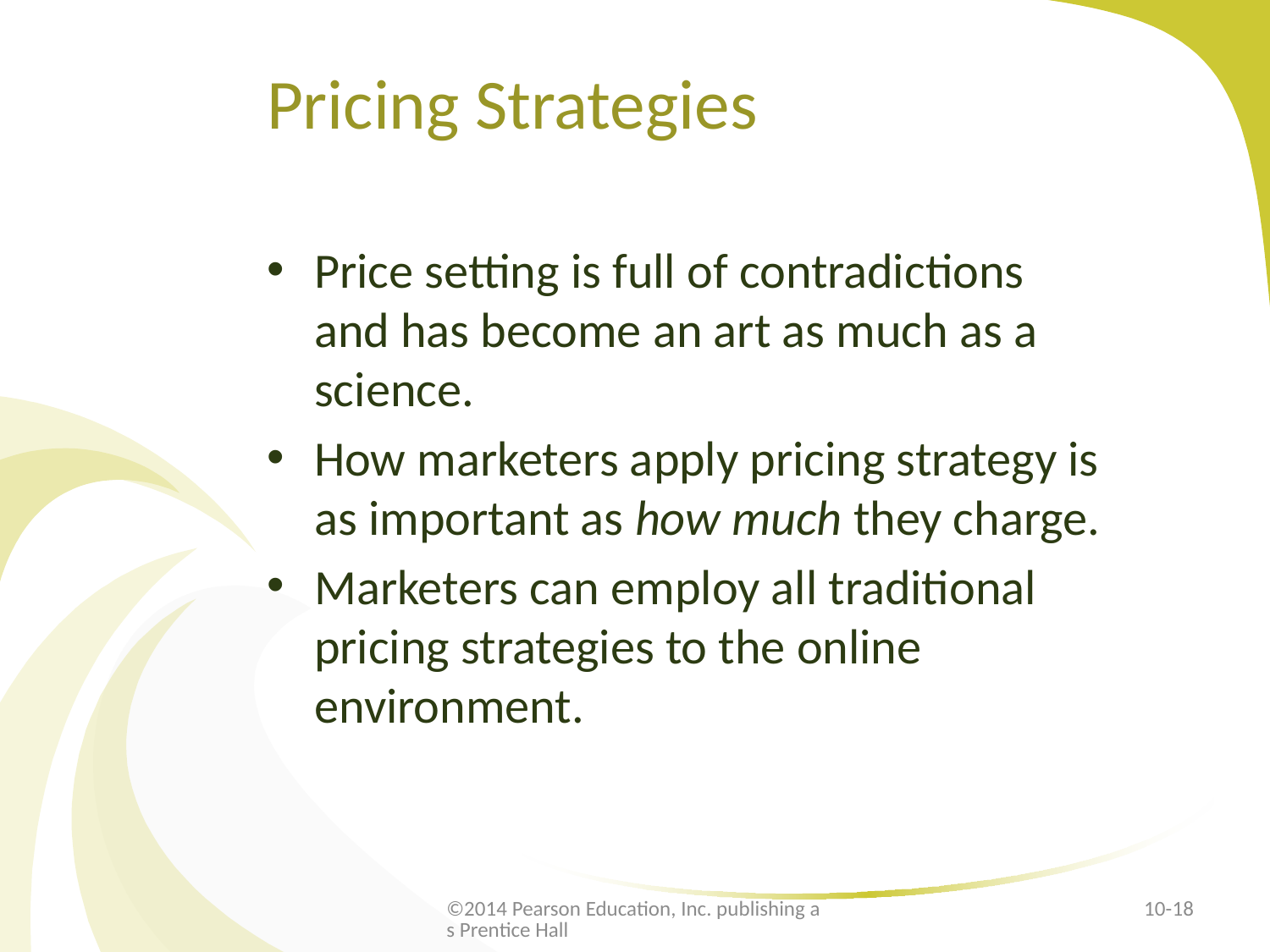

# Pricing Strategies
Price setting is full of contradictions and has become an art as much as a science.
How marketers apply pricing strategy is as important as how much they charge.
Marketers can employ all traditional pricing strategies to the online environment.
©2014 Pearson Education, Inc. publishing as Prentice Hall
10-18